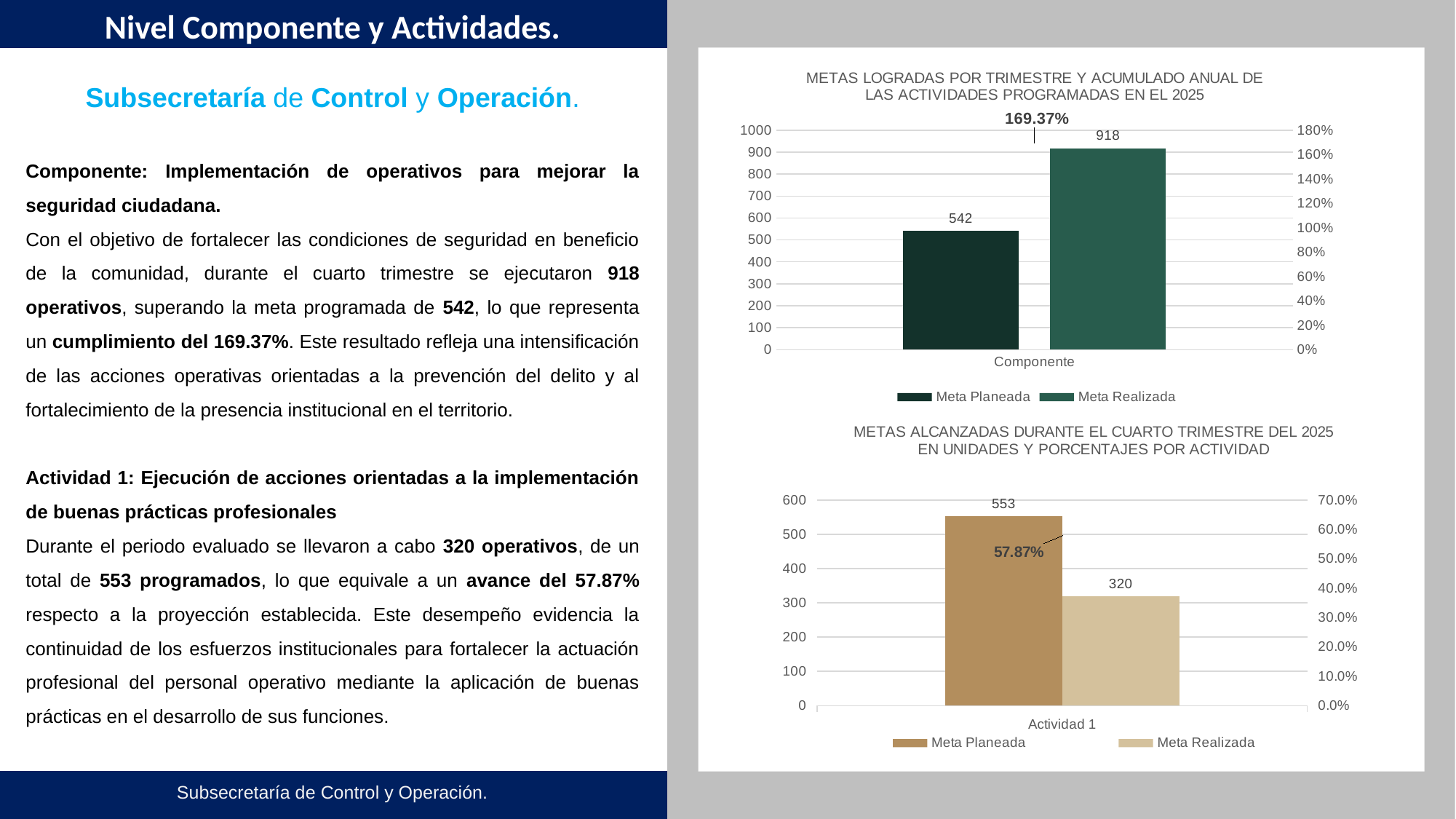

Nivel Componente y Actividades.

### Chart: METAS LOGRADAS POR TRIMESTRE Y ACUMULADO ANUAL DE LAS ACTIVIDADES PROGRAMADAS EN EL 2025

| Category | Meta Planeada | Meta Realizada |  |
|---|---|---|---|
| Componente | 542.0 | 918.0 | 1.6937269372693726 |
Subsecretaría de Control y Operación.
Componente: Implementación de operativos para mejorar la seguridad ciudadana.
Con el objetivo de fortalecer las condiciones de seguridad en beneficio de la comunidad, durante el cuarto trimestre se ejecutaron 918 operativos, superando la meta programada de 542, lo que representa un cumplimiento del 169.37%. Este resultado refleja una intensificación de las acciones operativas orientadas a la prevención del delito y al fortalecimiento de la presencia institucional en el territorio.

Actividad 1: Ejecución de acciones orientadas a la implementación de buenas prácticas profesionales
Durante el periodo evaluado se llevaron a cabo 320 operativos, de un total de 553 programados, lo que equivale a un avance del 57.87% respecto a la proyección establecida. Este desempeño evidencia la continuidad de los esfuerzos institucionales para fortalecer la actuación profesional del personal operativo mediante la aplicación de buenas prácticas en el desarrollo de sus funciones.

### Chart: METAS ALCANZADAS DURANTE EL CUARTO TRIMESTRE DEL 2025 EN UNIDADES Y PORCENTAJES POR ACTIVIDAD

| Category | Meta Planeada | Meta Realizada |  |
|---|---|---|---|
| Actividad 1 | 553.0 | 320.0 | 0.5786618444846293 |
Subsecretaría de Control y Operación.